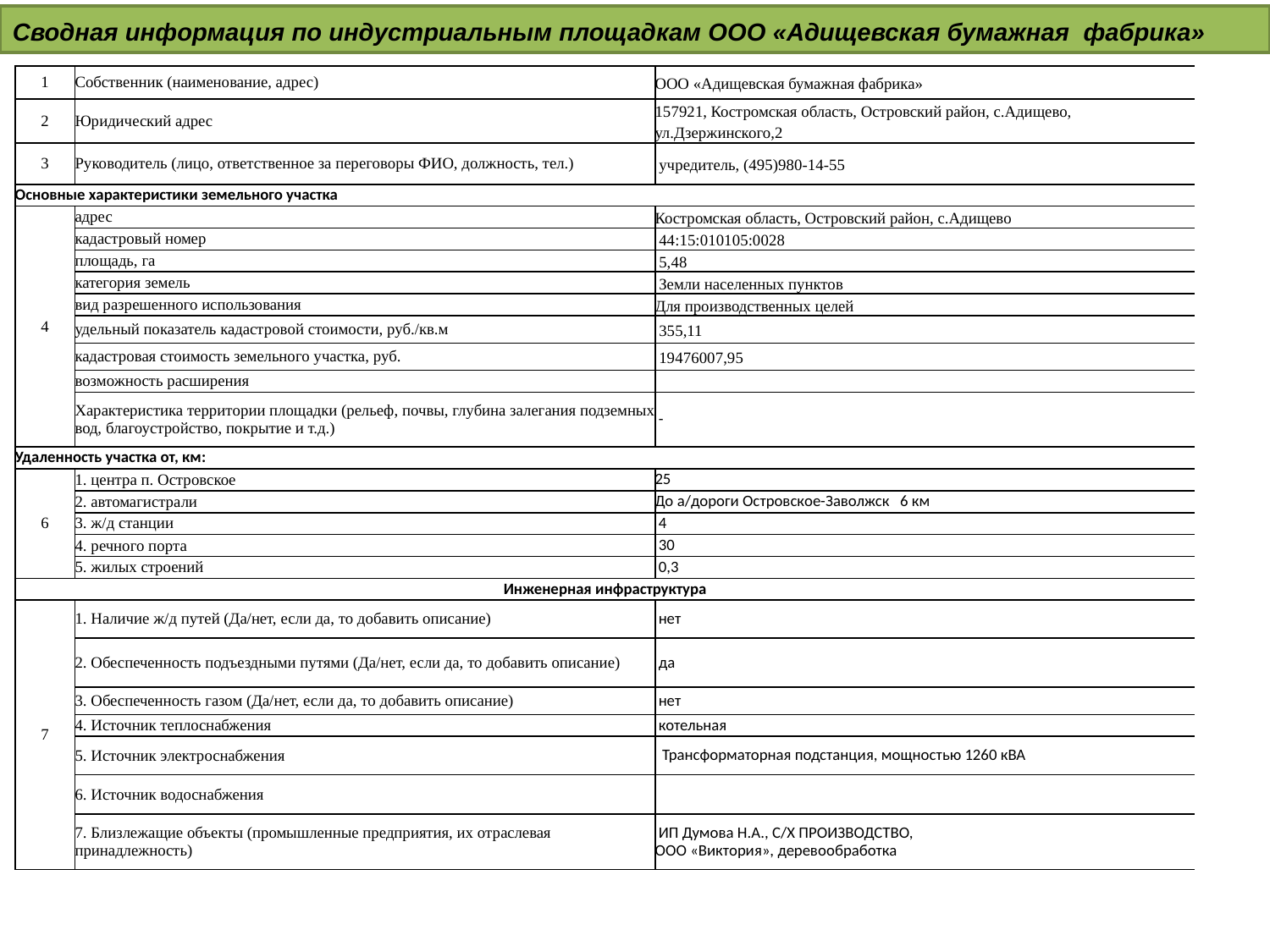

Сводная информация по индустриальным площадкам ООО «Адищевская бумажная  фабрика»
| 1 | Собственник (наименование, адрес) | ООО «Адищевская бумажная фабрика» |
| --- | --- | --- |
| 2 | Юридический адрес | 157921, Костромская область, Островский район, с.Адищево, ул.Дзержинского,2 |
| 3 | Руководитель (лицо, ответственное за переговоры ФИО, должность, тел.) | учредитель, (495)980-14-55 |
| Основные характеристики земельного участка |  |  |
| 4 | адрес | Костромская область, Островский район, с.Адищево |
|  | кадастровый номер | 44:15:010105:0028 |
|  | площадь, га | 5,48 |
|  | категория земель | Земли населенных пунктов |
|  | вид разрешенного использования | Для производственных целей |
|  | удельный показатель кадастровой стоимости, руб./кв.м | 355,11 |
|  | кадастровая стоимость земельного участка, руб. | 19476007,95 |
|  | возможность расширения |  |
|  | Характеристика территории площадки (рельеф, почвы, глубина залегания подземных вод, благоустройство, покрытие и т.д.) | - |
| Удаленность участка от, км: |  |  |
| 6 | 1. центра п. Островское | 25 |
|  | 2. автомагистрали | До а/дороги Островское-Заволжск 6 км |
|  | 3. ж/д станции | 4 |
|  | 4. речного порта | 30 |
|  | 5. жилых строений | 0,3 |
| Инженерная инфраструктура |  |  |
| 7 | 1. Наличие ж/д путей (Да/нет, если да, то добавить описание) | нет |
|  | 2. Обеспеченность подъездными путями (Да/нет, если да, то добавить описание) | да |
|  | 3. Обеспеченность газом (Да/нет, если да, то добавить описание) | нет |
|  | 4. Источник теплоснабжения | котельная |
|  | 5. Источник электроснабжения | Трансформаторная подстанция, мощностью 1260 кВА |
|  | 6. Источник водоснабжения |  |
|  | 7. Близлежащие объекты (промышленные предприятия, их отраслевая принадлежность) | ИП Думова Н.А., С/Х ПРОИЗВОДСТВО, ООО «Виктория», деревообработка |